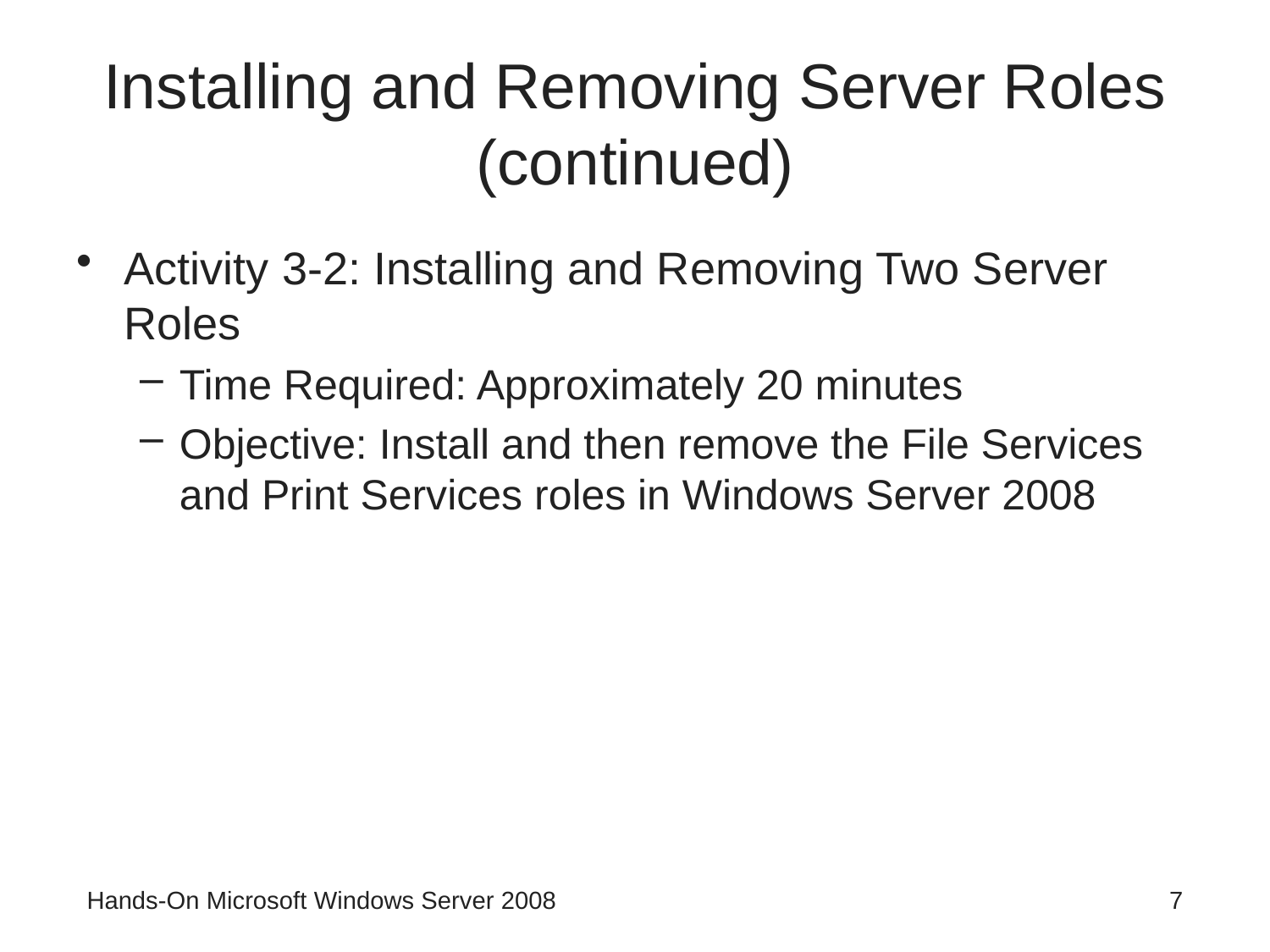

# Installing and Removing Server Roles (continued)
Activity 3-2: Installing and Removing Two Server Roles
Time Required: Approximately 20 minutes
Objective: Install and then remove the File Services and Print Services roles in Windows Server 2008
Hands-On Microsoft Windows Server 2008
7